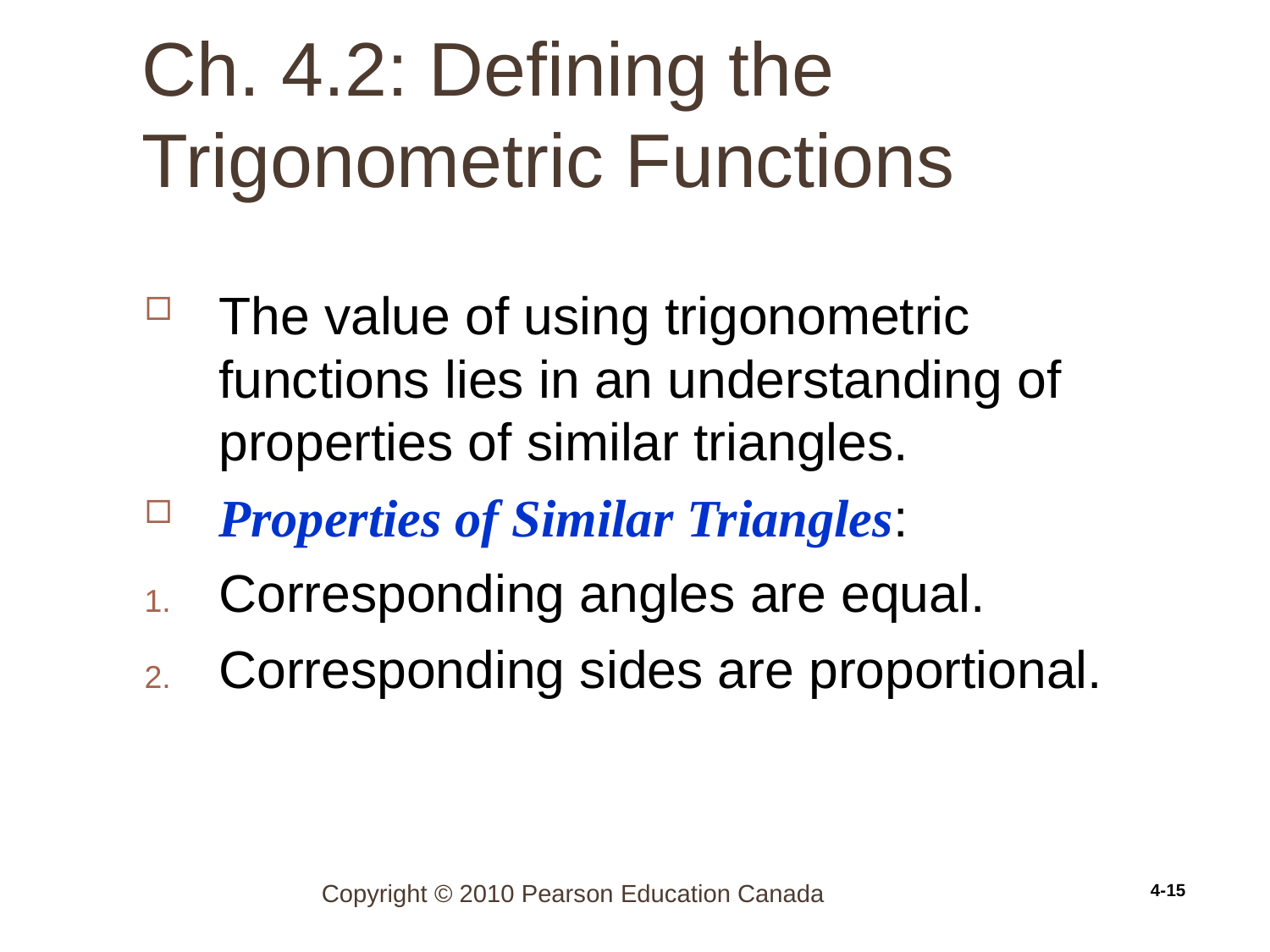

# Ch. 4.2: Defining the Trigonometric Functions
4-15
The value of using trigonometric functions lies in an understanding of properties of similar triangles.
Properties of Similar Triangles:
Corresponding angles are equal.
Corresponding sides are proportional.
Copyright © 2010 Pearson Education Canada
4-15